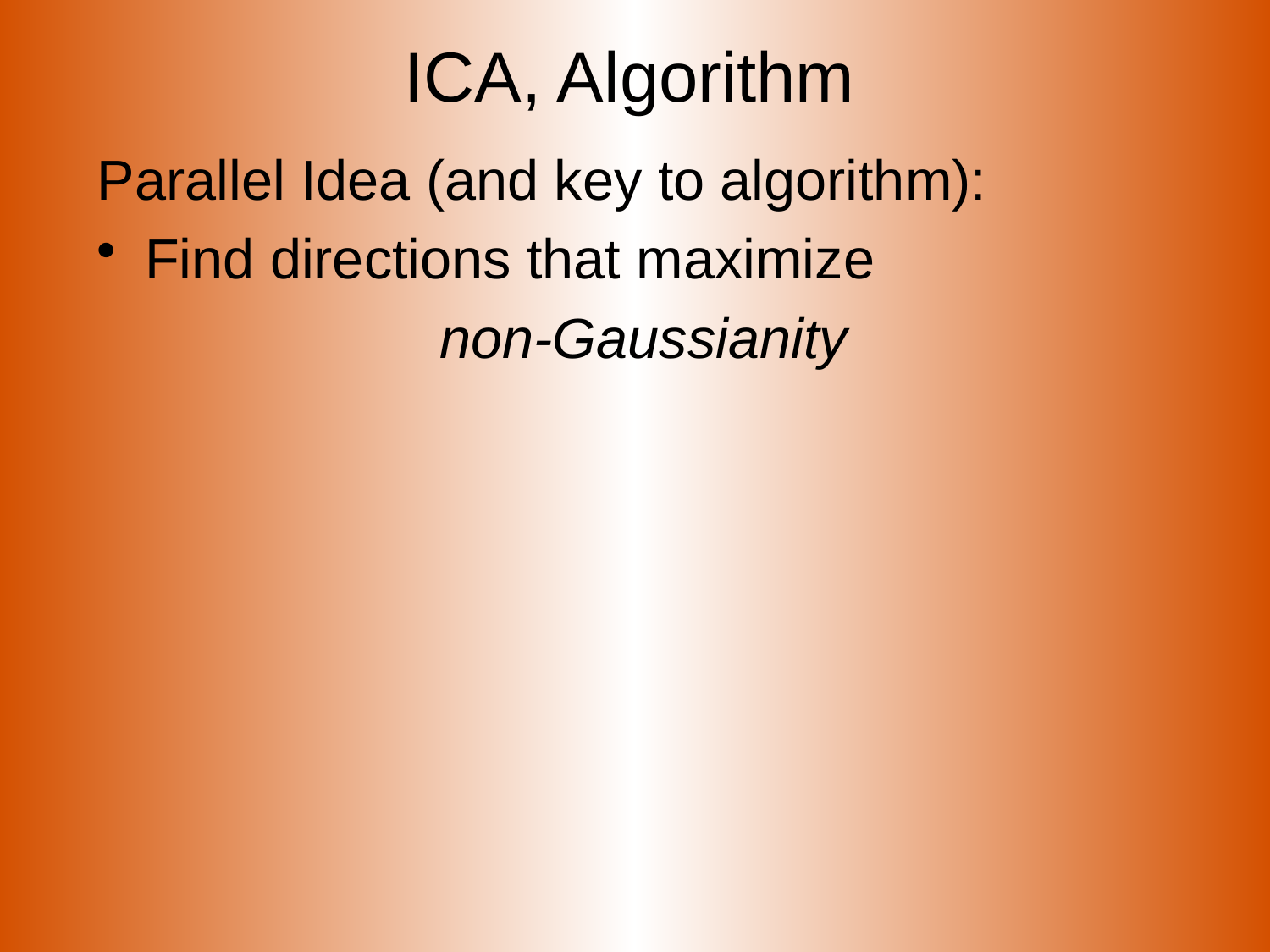

# ICA, Algorithm
Parallel Idea (and key to algorithm):
Find directions that maximize
non-Gaussianity